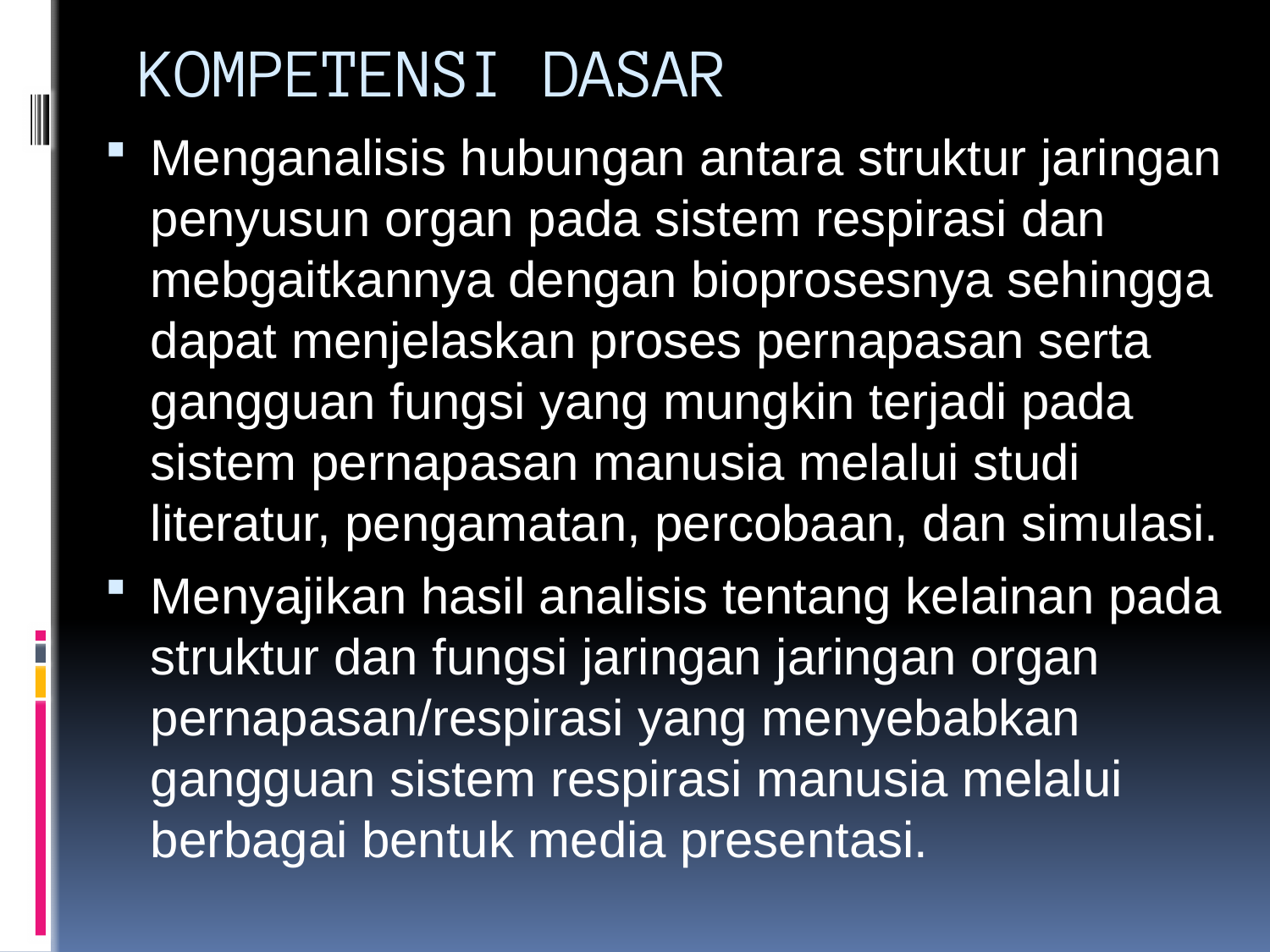

# KOMPETENSI DASAR
Menganalisis hubungan antara struktur jaringan penyusun organ pada sistem respirasi dan mebgaitkannya dengan bioprosesnya sehingga dapat menjelaskan proses pernapasan serta gangguan fungsi yang mungkin terjadi pada sistem pernapasan manusia melalui studi literatur, pengamatan, percobaan, dan simulasi.
Menyajikan hasil analisis tentang kelainan pada struktur dan fungsi jaringan jaringan organ pernapasan/respirasi yang menyebabkan gangguan sistem respirasi manusia melalui berbagai bentuk media presentasi.